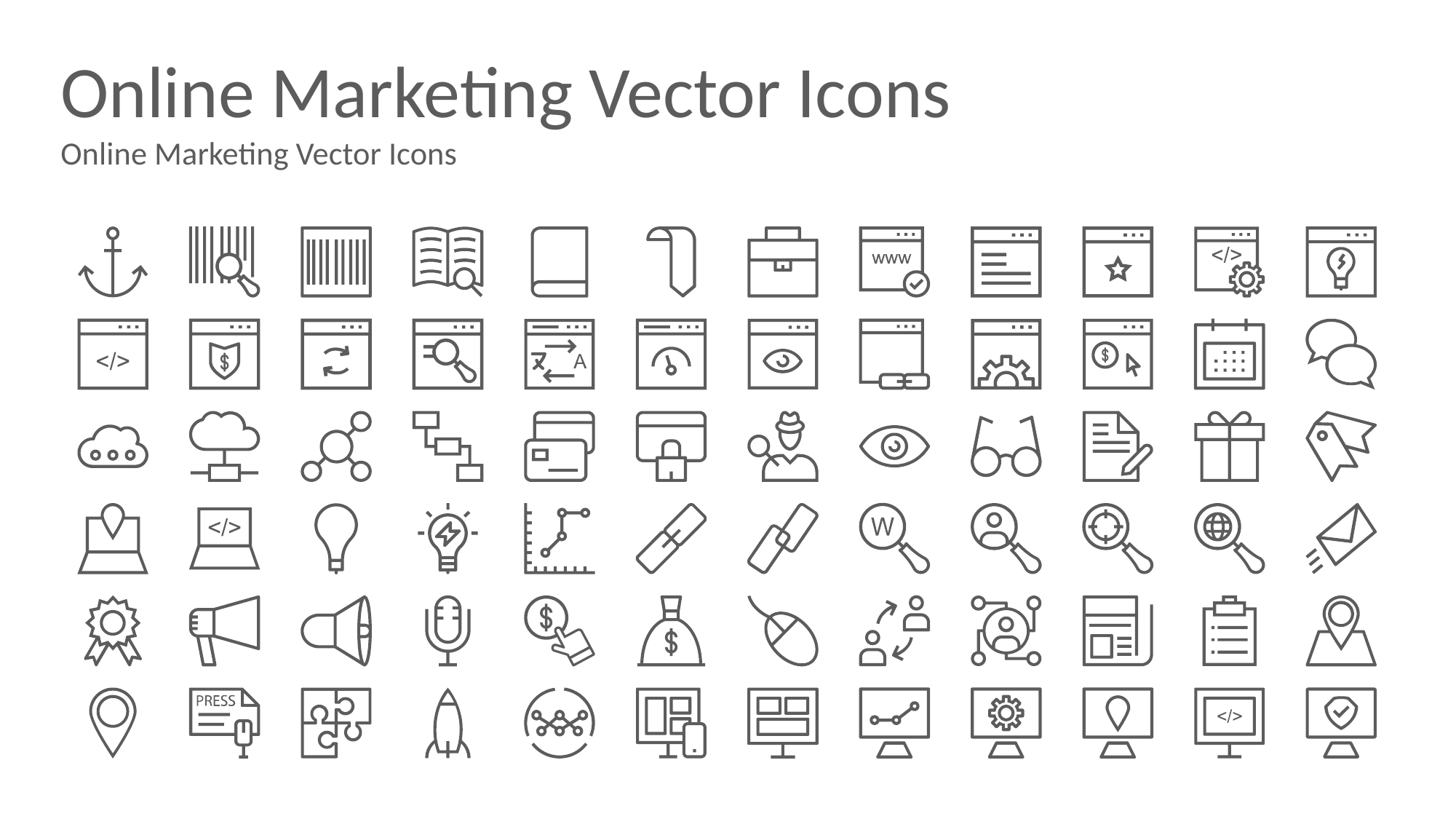

# Online Marketing Vector Icons
Online Marketing Vector Icons